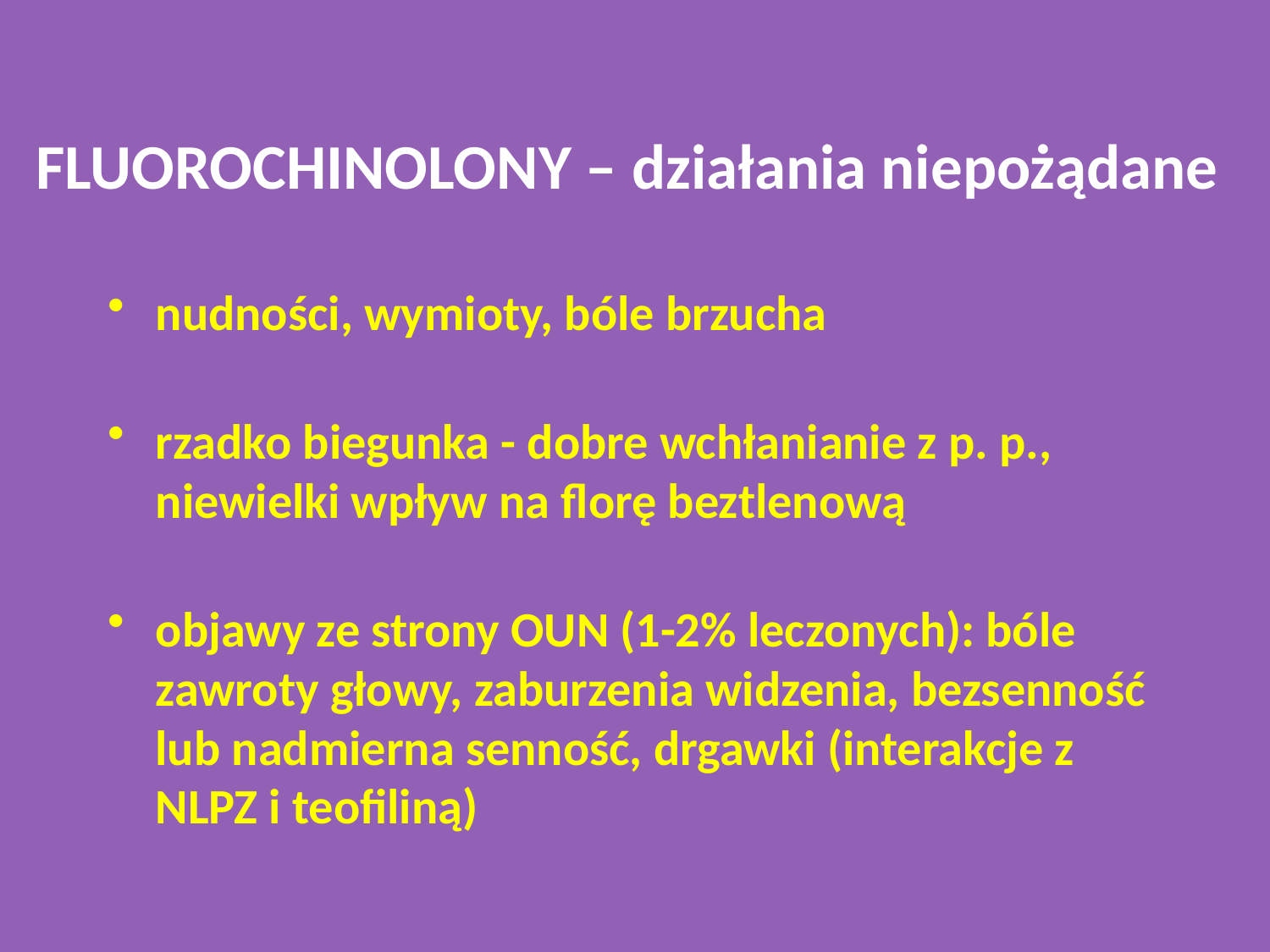

# FLUOROCHINOLONY – działania niepożądane
nudności, wymioty, bóle brzucha
rzadko biegunka - dobre wchłanianie z p. p., niewielki wpływ na florę beztlenową
objawy ze strony OUN (1-2% leczonych): bóle zawroty głowy, zaburzenia widzenia, bezsenność lub nadmierna senność, drgawki (interakcje z NLPZ i teofiliną)